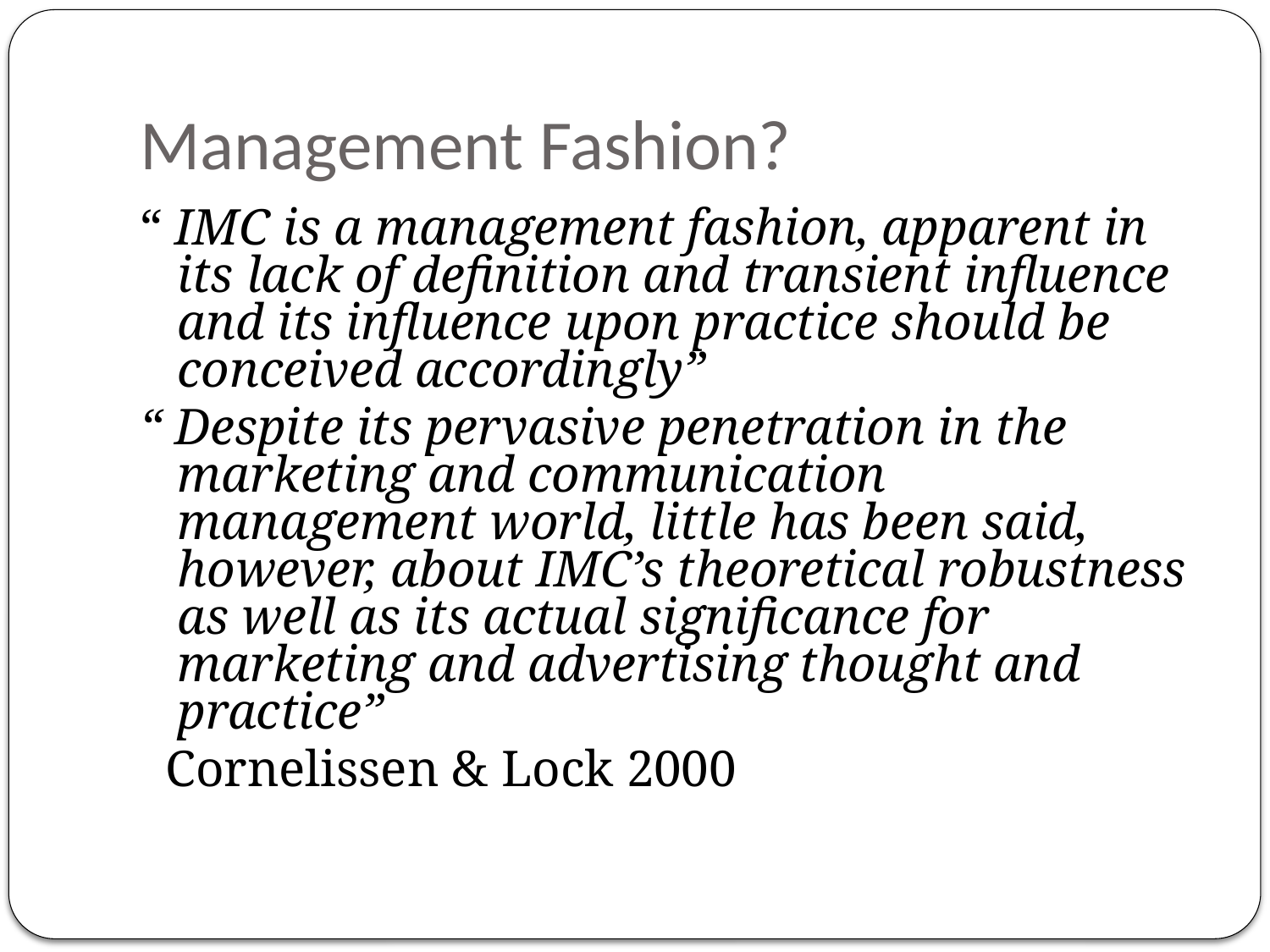

# Management Fashion?
“ IMC is a management fashion, apparent in its lack of definition and transient influence and its influence upon practice should be conceived accordingly”
“ Despite its pervasive penetration in the marketing and communication management world, little has been said, however, about IMC’s theoretical robustness as well as its actual significance for marketing and advertising thought and practice”
  Cornelissen & Lock 2000